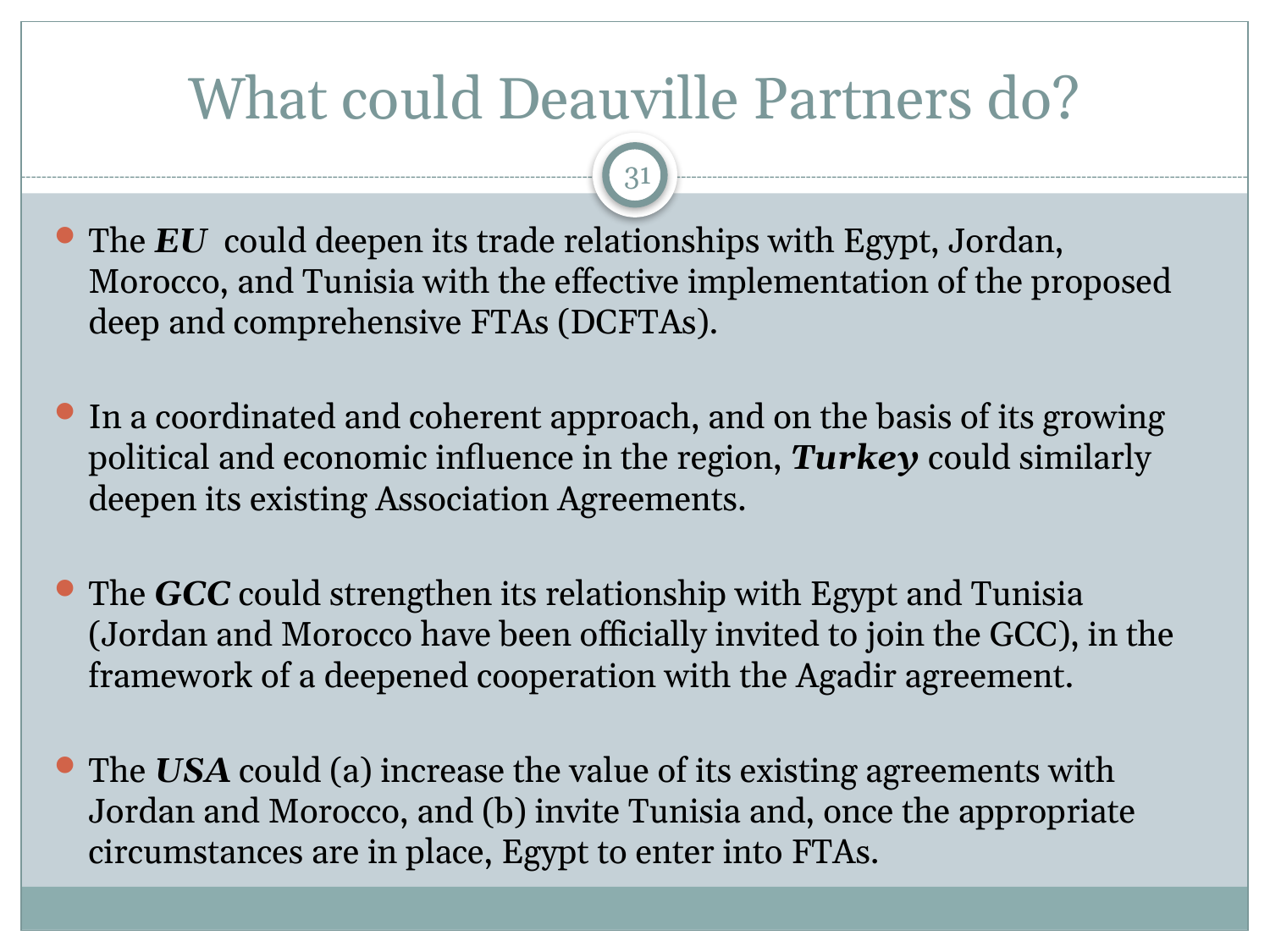

# What could Deauville Partners do?
31
The EU  could deepen its trade relationships with Egypt, Jordan, Morocco, and Tunisia with the effective implementation of the proposed deep and comprehensive FTAs (DCFTAs).

In a coordinated and coherent approach, and on the basis of its growing political and economic influence in the region, Turkey could similarly deepen its existing Association Agreements.

The GCC could strengthen its relationship with Egypt and Tunisia (Jordan and Morocco have been officially invited to join the GCC), in the framework of a deepened cooperation with the Agadir agreement.

The USA could (a) increase the value of its existing agreements with Jordan and Morocco, and (b) invite Tunisia and, once the appropriate circumstances are in place, Egypt to enter into FTAs.